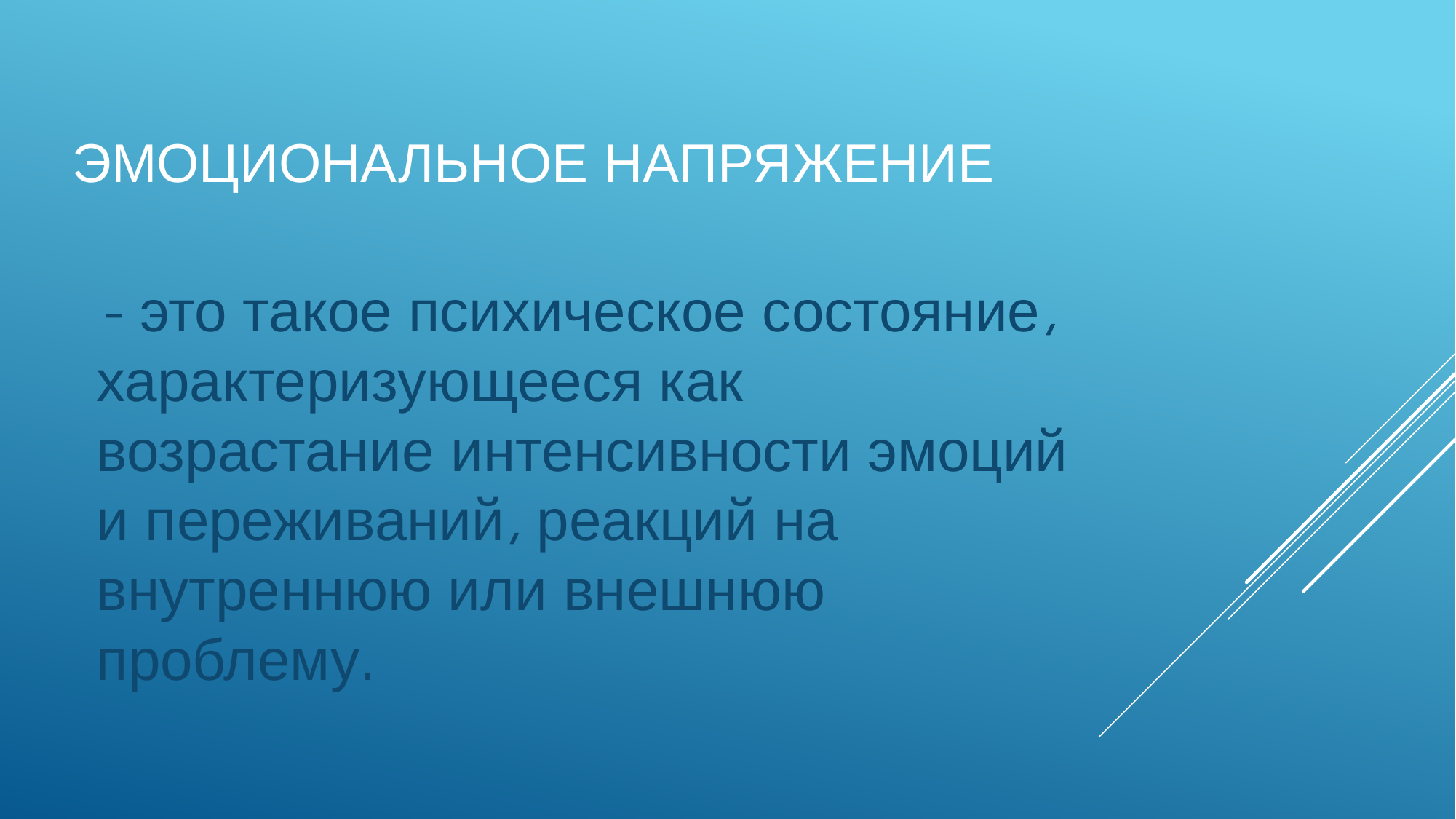

# Эмоциональное напряжение
 - это такое психическое состояние, характеризующееся как возрастание интенсивности эмоций и переживаний, реакций на внутреннюю или внешнюю проблему.